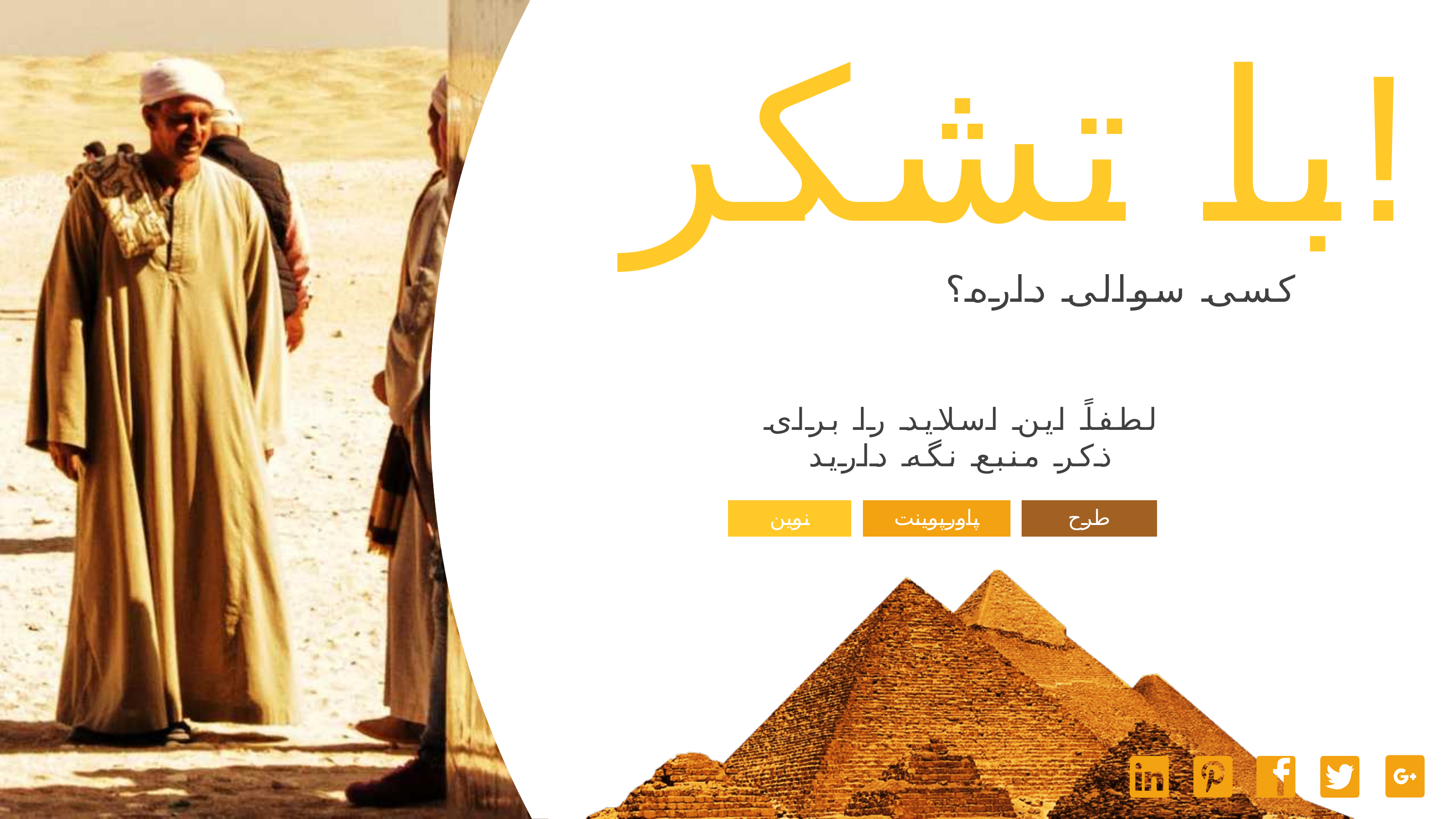

با تشکر!
کسی سوالی داره؟
DESIGN
لطفاً این اسلاید را برای ذکر منبع نگه دارید

نوین

پاورپوینت

طرح